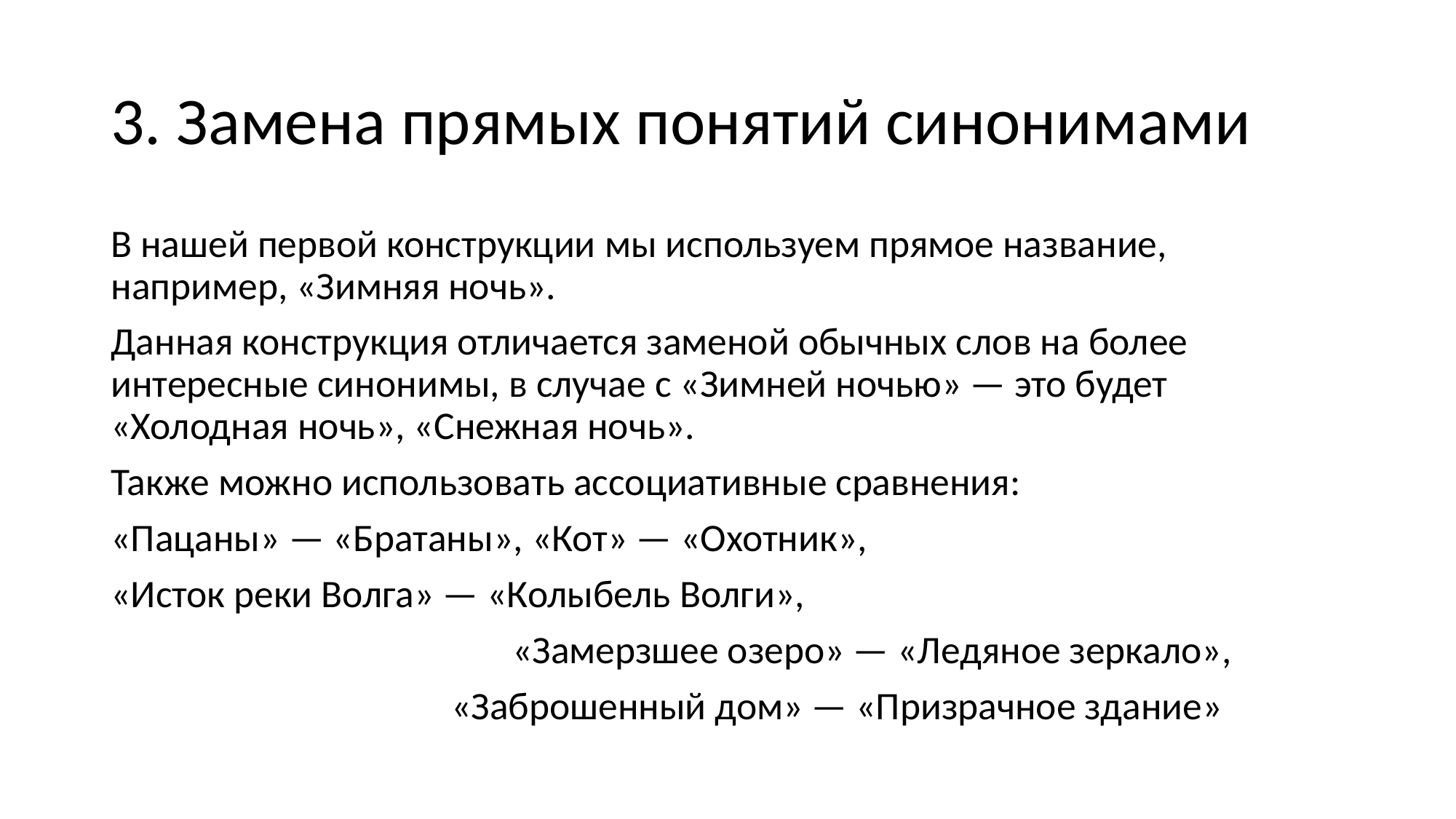

# 3. Замена прямых понятий синонимами
В нашей первой конструкции мы используем прямое название, например, «Зимняя ночь».
Данная конструкция отличается заменой обычных слов на более интересные синонимы, в случае с «Зимней ночью» — это будет «Холодная ночь», «Снежная ночь».
Также можно использовать ассоциативные сравнения:
«Пацаны» — «Братаны», «Кот» — «Охотник»,
«Исток реки Волга» — «Колыбель Волги»,
                                              «Замерзшее озеро» — «Ледяное зеркало»,
                                       «Заброшенный дом» — «Призрачное здание»